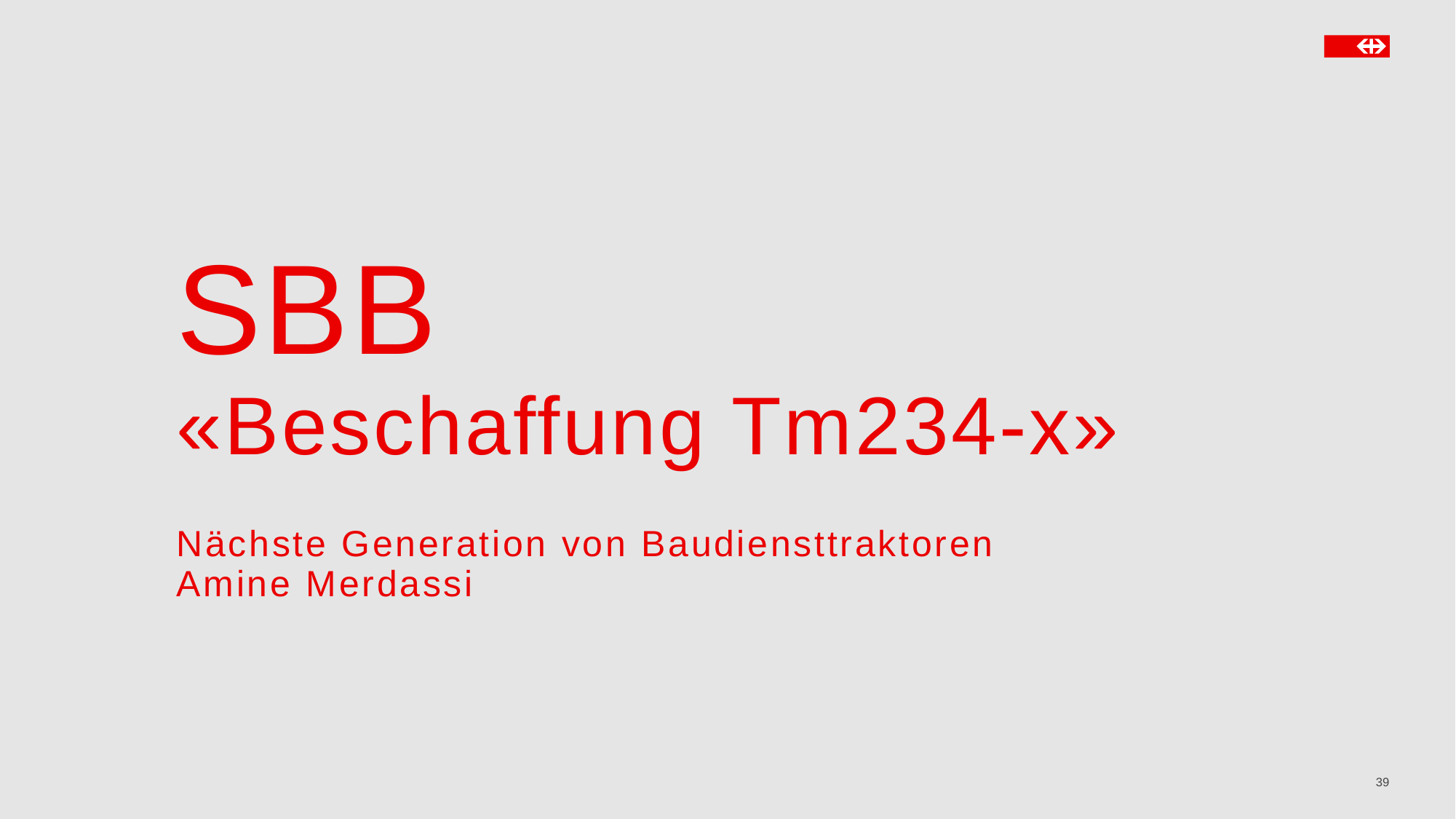

# SBB «Beschaffung Tm234-x»
Nächste Generation von Baudiensttraktoren
Amine Merdassi
39